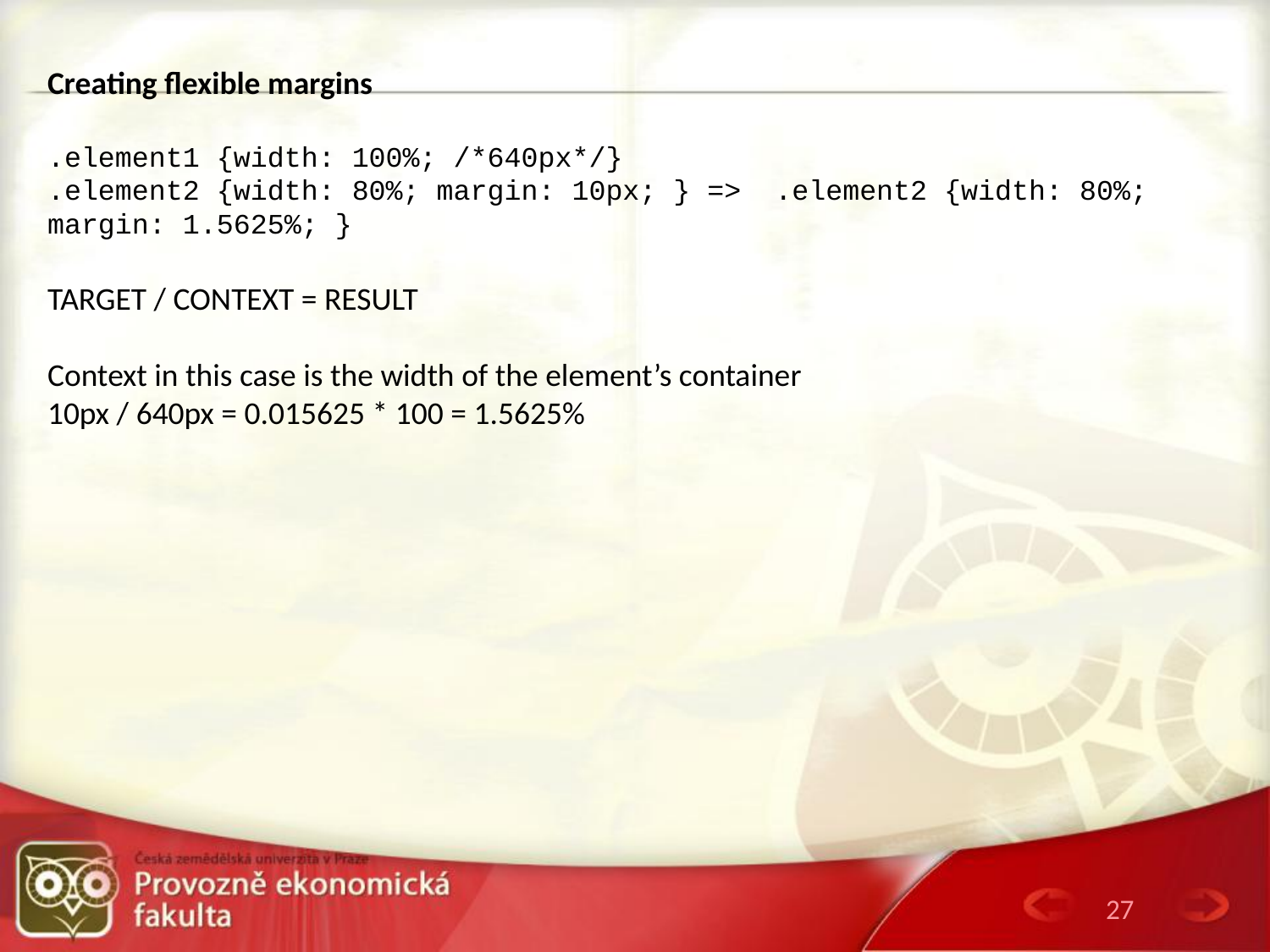

Creating flexible margins

.element1 {width: 100%; /*640px*/}
.element2 {width: 80%; margin: 10px; } =>  .element2 {width: 80%; margin: 1.5625%; }

TARGET / CONTEXT = RESULT
Context in this case is the width of the element’s container
10px / 640px = 0.015625 * 100 = 1.5625%